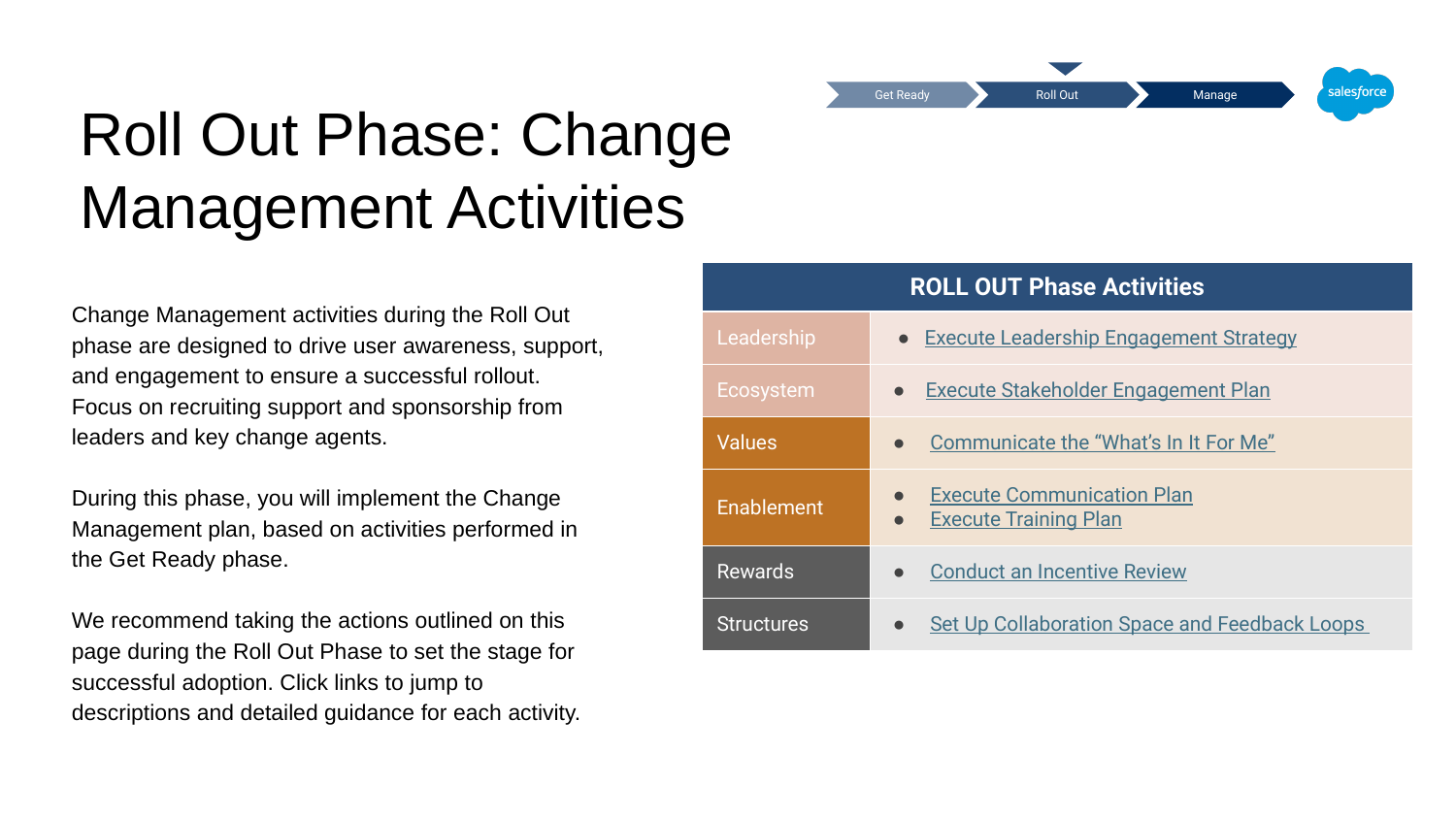

Roll Out Phase: Change Management Activities
Get Ready
Roll Out
Manage
| ROLL OUT Phase Activities |  |
| --- | --- |
| Leadership | Execute Leadership Engagement Strategy |
| Ecosystem | Execute Stakeholder Engagement Plan |
| Values | Communicate the “What’s In It For Me” |
| Enablement | Execute Communication Plan Execute Training Plan |
| Rewards | Conduct an Incentive Review |
| Structures | Set Up Collaboration Space and Feedback Loops |
Change Management activities during the Roll Out phase are designed to drive user awareness, support, and engagement to ensure a successful rollout. Focus on recruiting support and sponsorship from leaders and key change agents.

During this phase, you will implement the Change Management plan, based on activities performed in the Get Ready phase.

We recommend taking the actions outlined on this page during the Roll Out Phase to set the stage for successful adoption. Click links to jump to descriptions and detailed guidance for each activity.